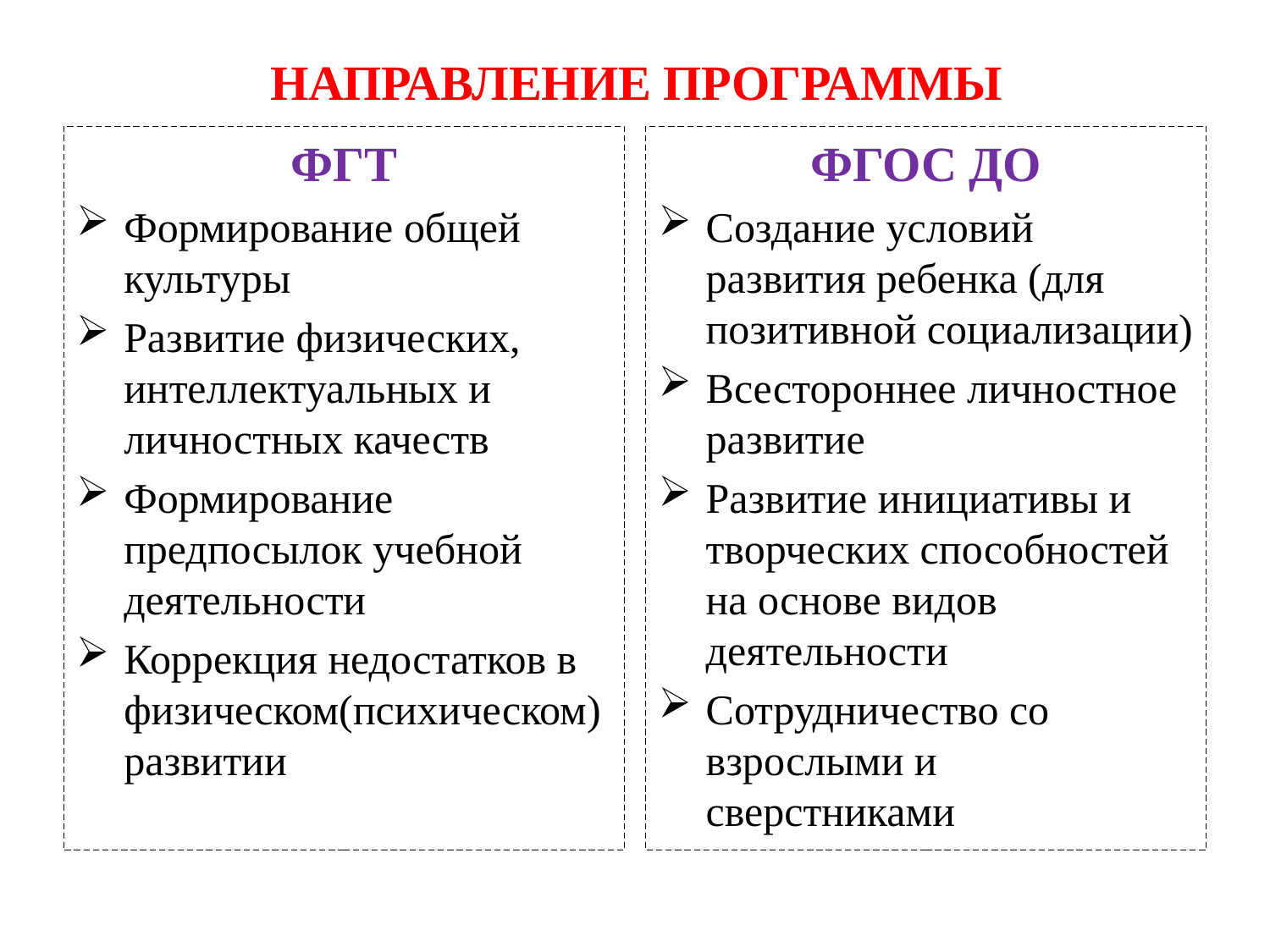

# НАПРАВЛЕНИЕ ПРОГРАММЫ
ФГТ
Формирование общей культуры
Развитие физических, интеллектуальных и личностных качеств
Формирование предпосылок учебной деятельности
Коррекция недостатков в физическом(психическом) развитии
ФГОС ДО
Создание условий развития ребенка (для позитивной социализации)
Всестороннее личностное развитие
Развитие инициативы и творческих способностей на основе видов деятельности
Сотрудничество со взрослыми и сверстниками